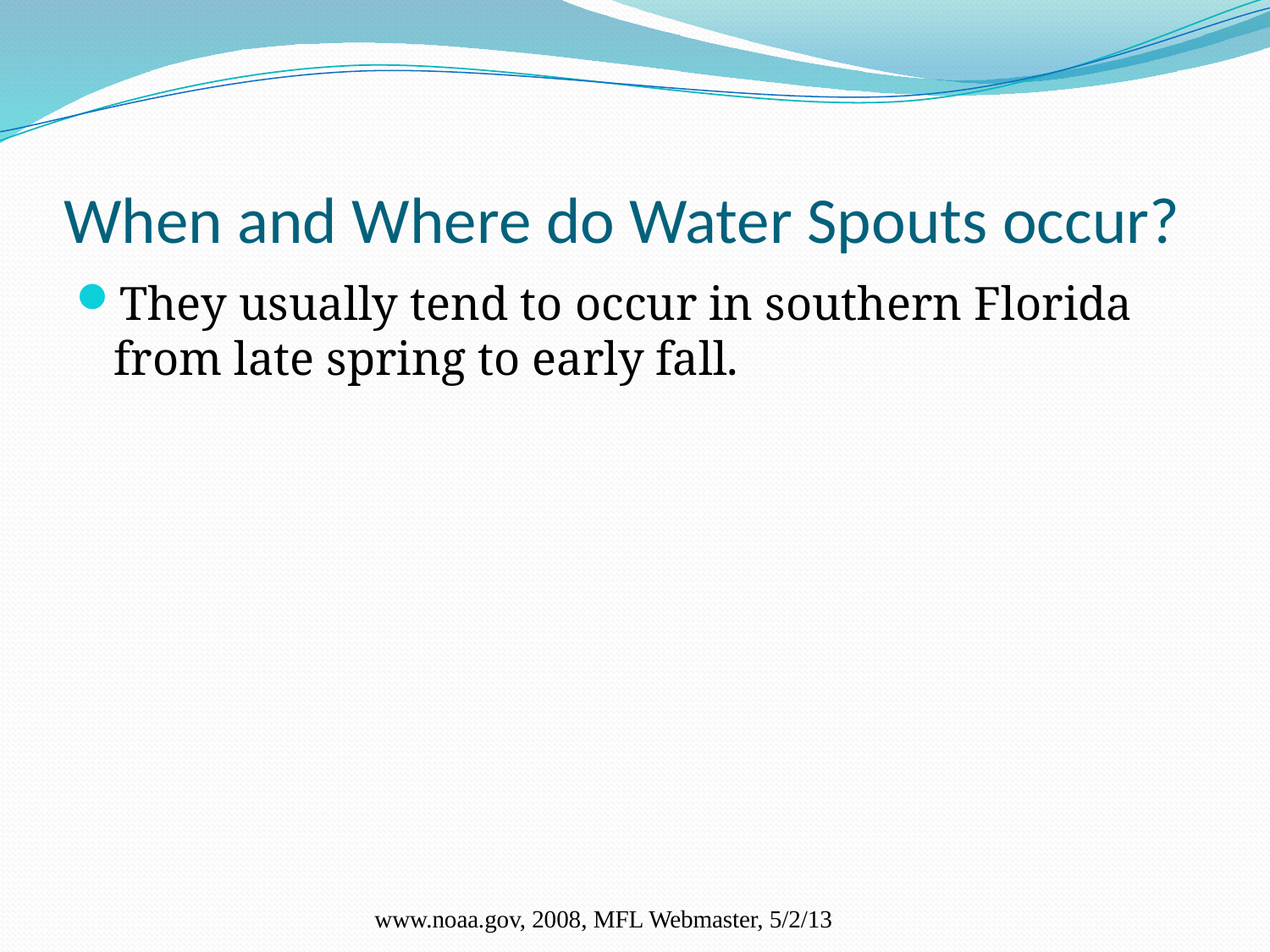

# When and Where do Water Spouts occur?
They usually tend to occur in southern Florida from late spring to early fall.
www.noaa.gov, 2008, MFL Webmaster, 5/2/13